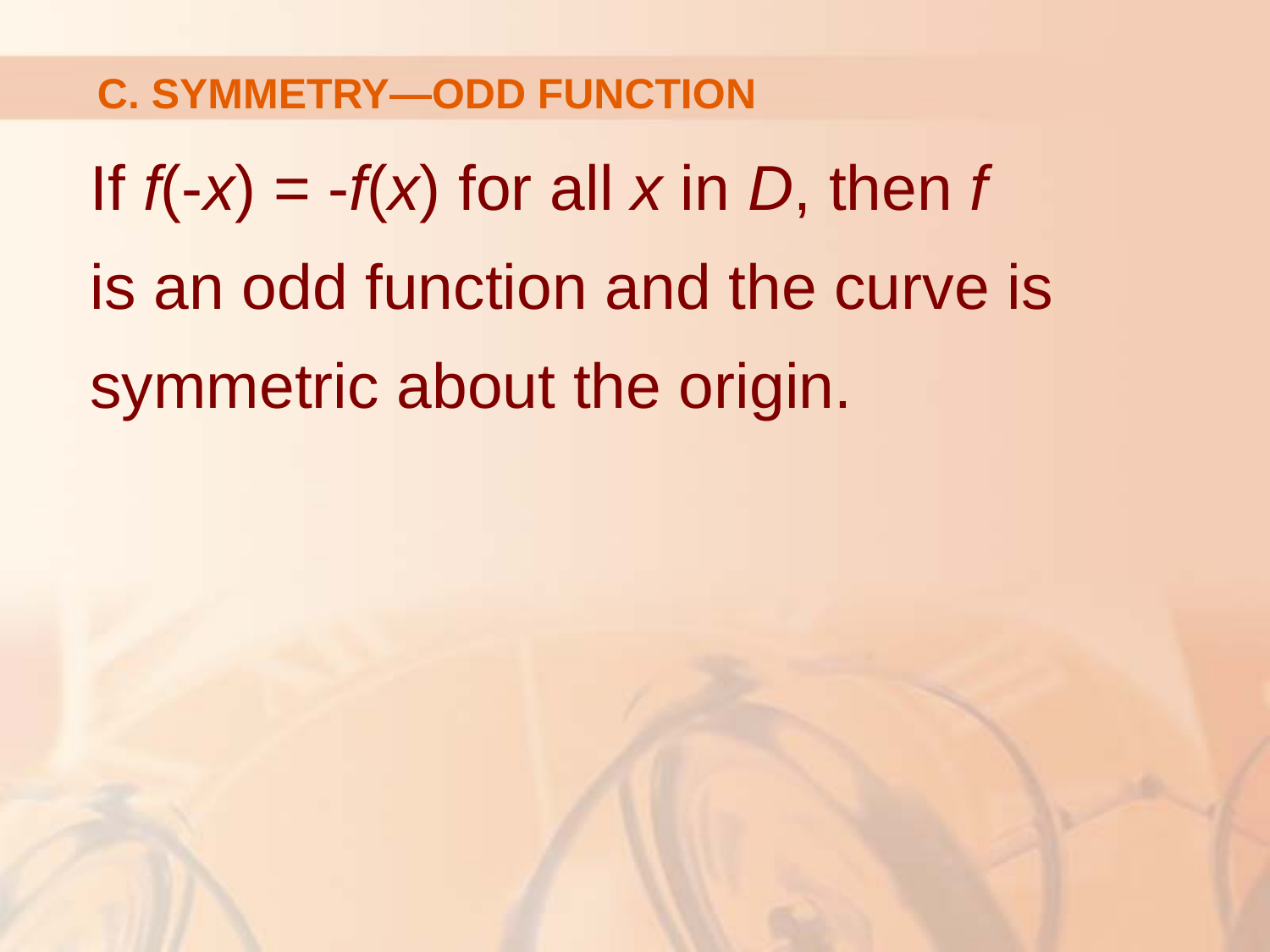

# C. SYMMETRY—ODD FUNCTION
If f(-x) = -f(x) for all x in D, then f
is an odd function and the curve is symmetric about the origin.